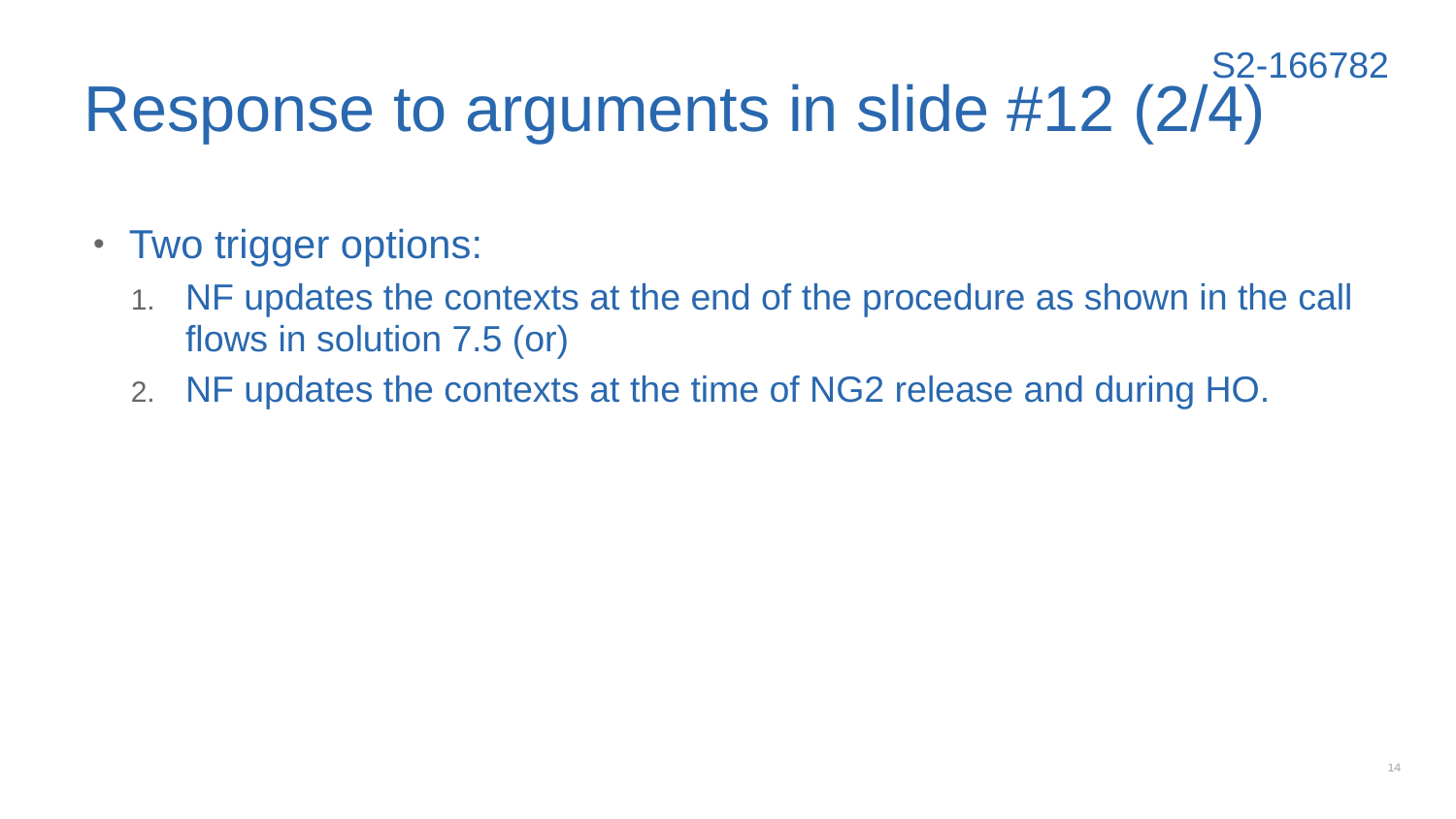

S2-166782
# Response to arguments in slide #12 (2/4)
Two trigger options:
NF updates the contexts at the end of the procedure as shown in the call flows in solution 7.5 (or)
NF updates the contexts at the time of NG2 release and during HO.